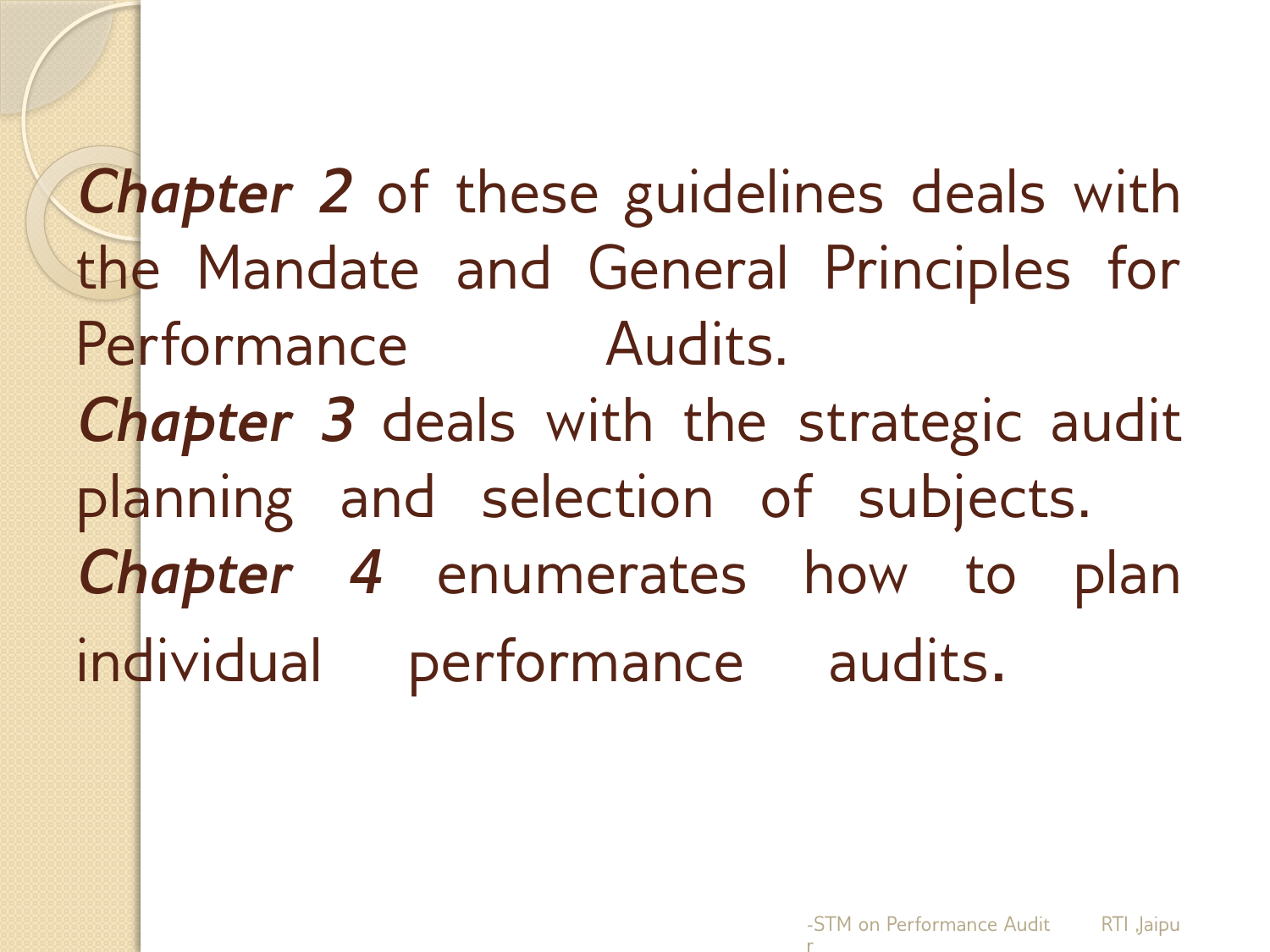

# Chapter 2 of these guidelines deals with the Mandate and General Principles for Performance Audits. Chapter 3 deals with the strategic audit planning and selection of subjects. Chapter 4 enumerates how to plan individual performance audits.
-STM on Performance Audit        RTI ,Jaipur